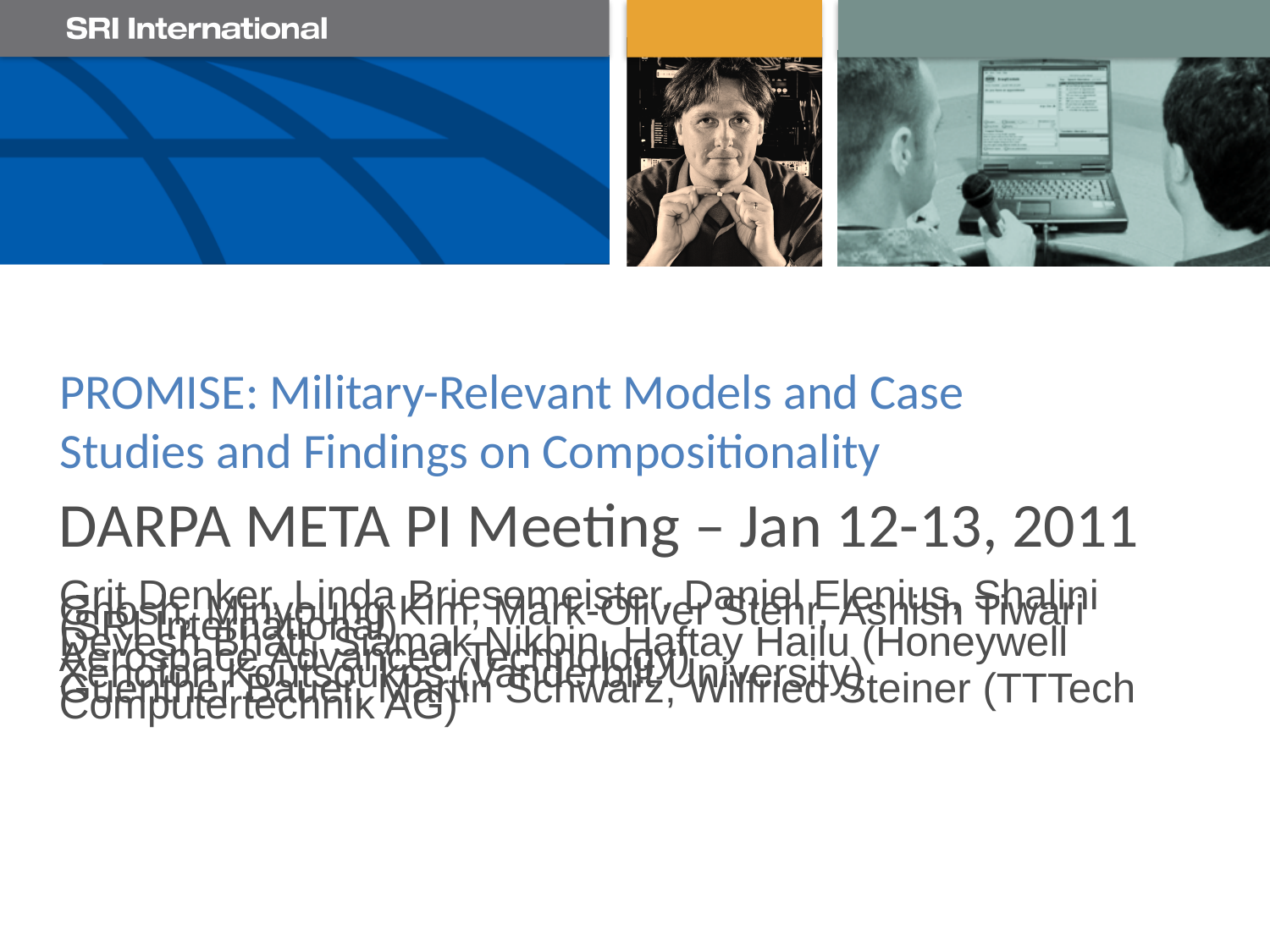

Promise: Military-Relevant Models and Case Studies and Findings on Compositionality
DARPA META PI Meeting – Jan 12-13, 2011

Grit Denker, Linda Briesemeister, Daniel Elenius, Shalini Ghosh, Minyoung Kim, Mark-Oliver Stehr, Ashish Tiwari (SRI International)
Devesh Bhatt, Siamak Nikbin, Haftay Hailu (Honeywell Aerospace Advanced Technology)
Xenofon Koutsoukos (Vanderbilt University)
Guenther Bauer, Martin Schwarz, Wilfried Steiner (TTTech Computertechnik AG)